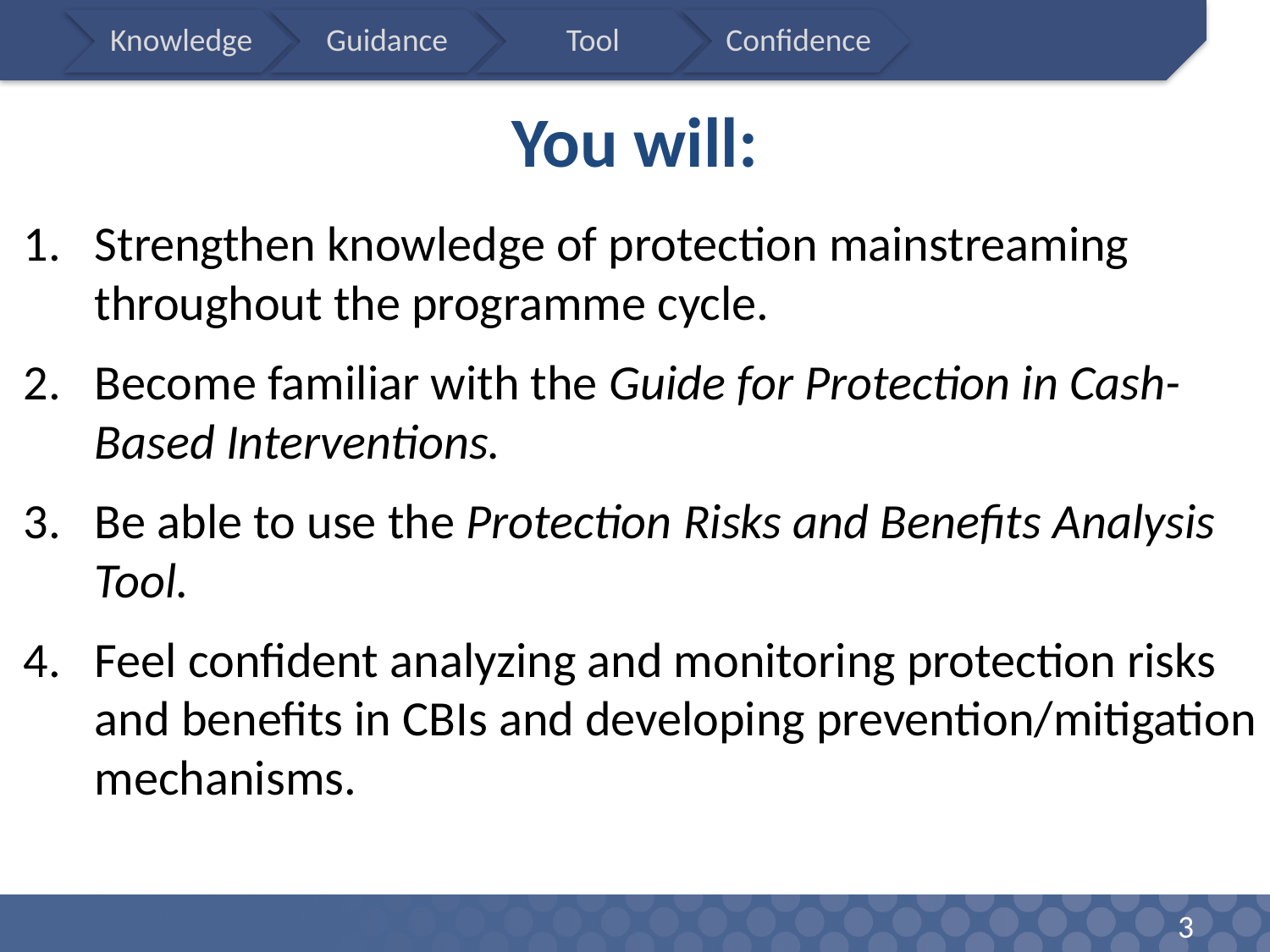

# You will:
Strengthen knowledge of protection mainstreaming throughout the programme cycle.
Become familiar with the Guide for Protection in Cash-Based Interventions.
Be able to use the Protection Risks and Benefits Analysis Tool.
Feel confident analyzing and monitoring protection risks and benefits in CBIs and developing prevention/mitigation mechanisms.
3